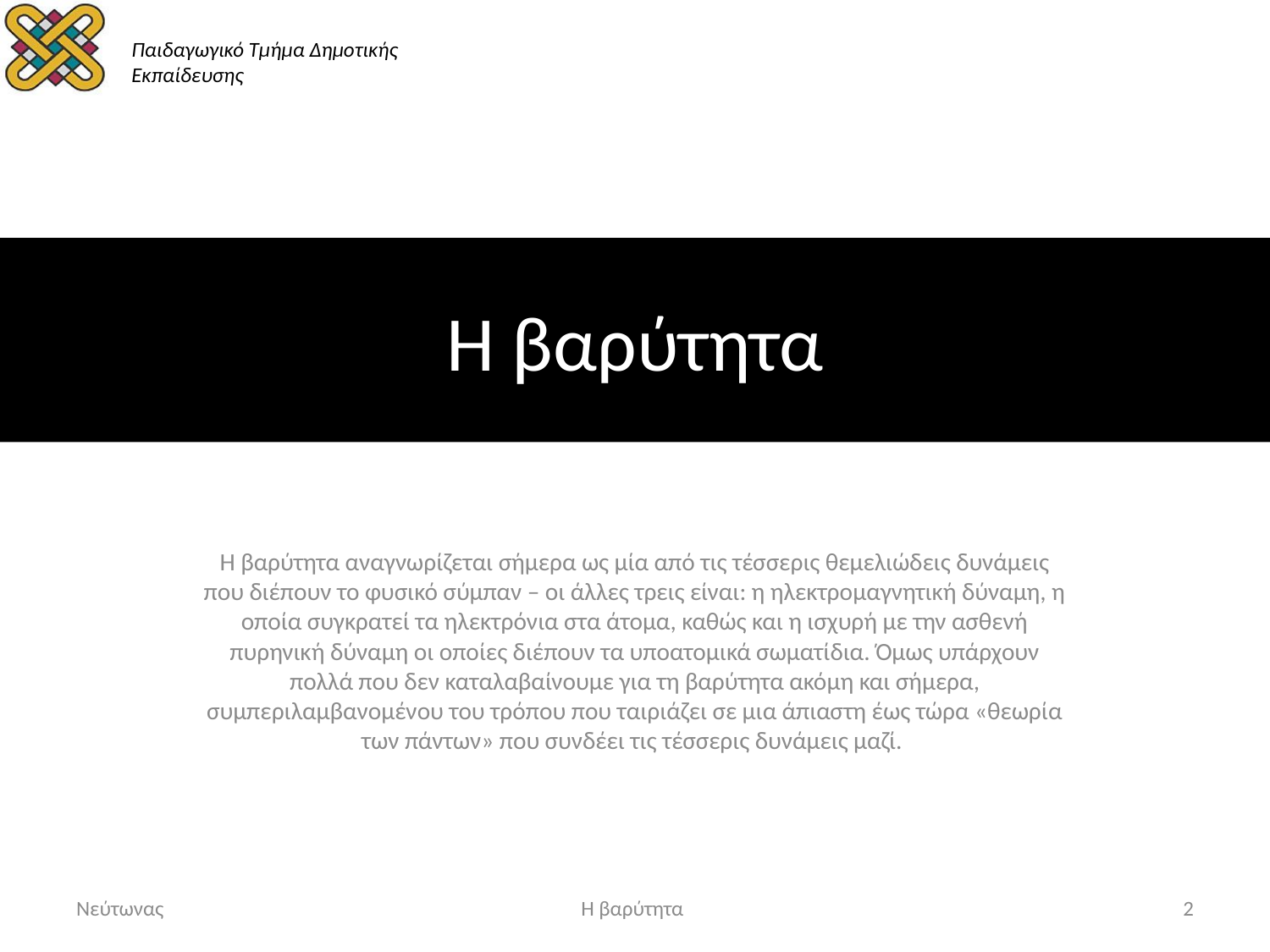

# Η βαρύτητα
Η βαρύτητα αναγνωρίζεται σήμερα ως μία από τις τέσσερις θεμελιώδεις δυνάμεις που διέπουν το φυσικό σύμπαν – οι άλλες τρεις είναι: η ηλεκτρομαγνητική δύναμη, η οποία συγκρατεί τα ηλεκτρόνια στα άτομα, καθώς και η ισχυρή με την ασθενή πυρηνική δύναμη οι οποίες διέπουν τα υποατομικά σωματίδια. Όμως υπάρχουν πολλά που δεν καταλαβαίνουμε για τη βαρύτητα ακόμη και σήμερα, συμπεριλαμβανομένου του τρόπου που ταιριάζει σε μια άπιαστη έως τώρα «θεωρία των πάντων» που συνδέει τις τέσσερις δυνάμεις μαζί.
Νεύτωνας
Η βαρύτητα
2